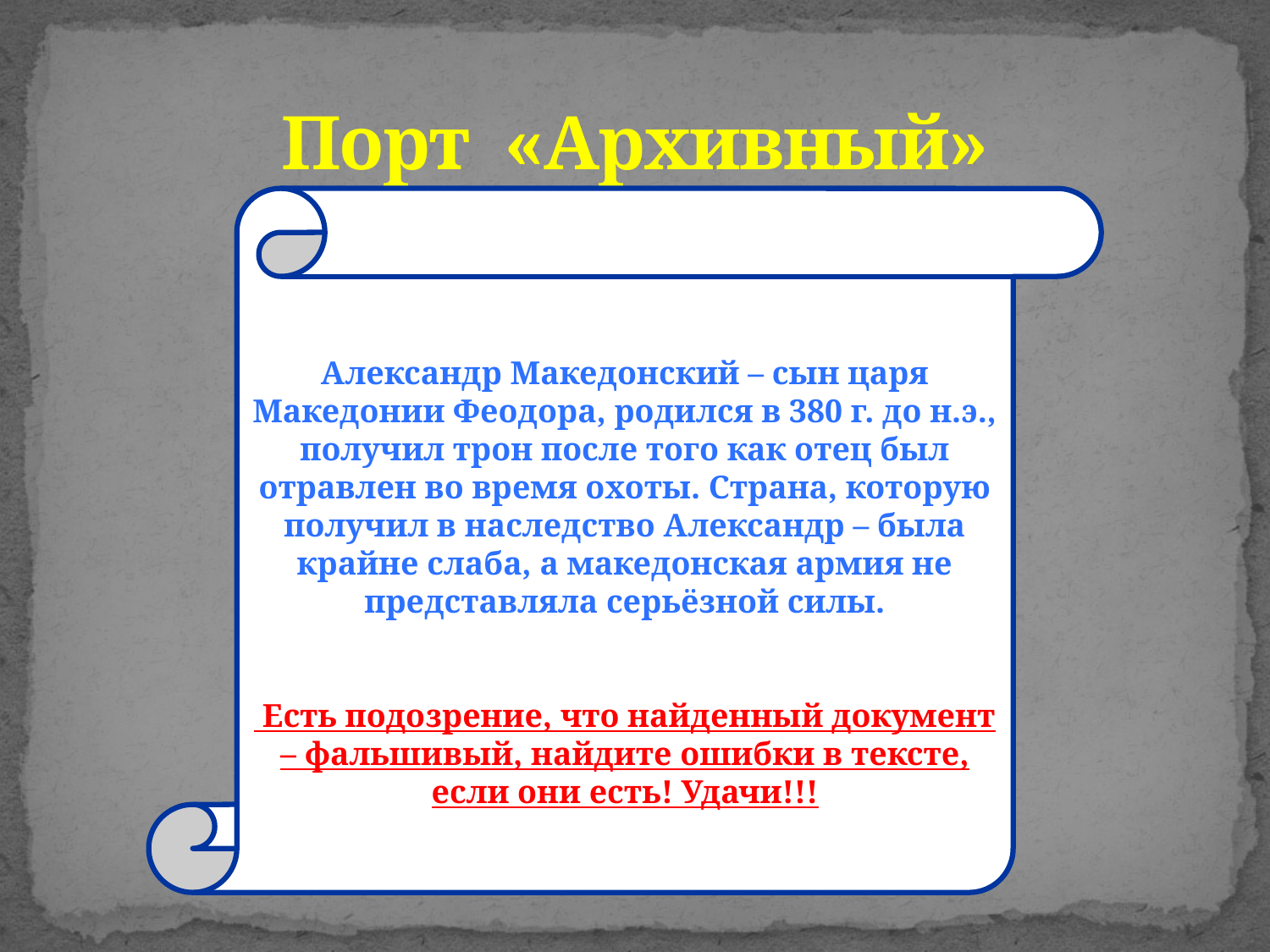

# Порт  «Архивный»

Александр Македонский – сын царя Македонии Феодора, родился в 380 г. до н.э., получил трон после того как отец был отравлен во время охоты. Страна, которую получил в наследство Александр – была крайне слаба, а македонская армия не представляла серьёзной силы.

 Есть подозрение, что найденный документ – фальшивый, найдите ошибки в тексте, если они есть! Удачи!!!